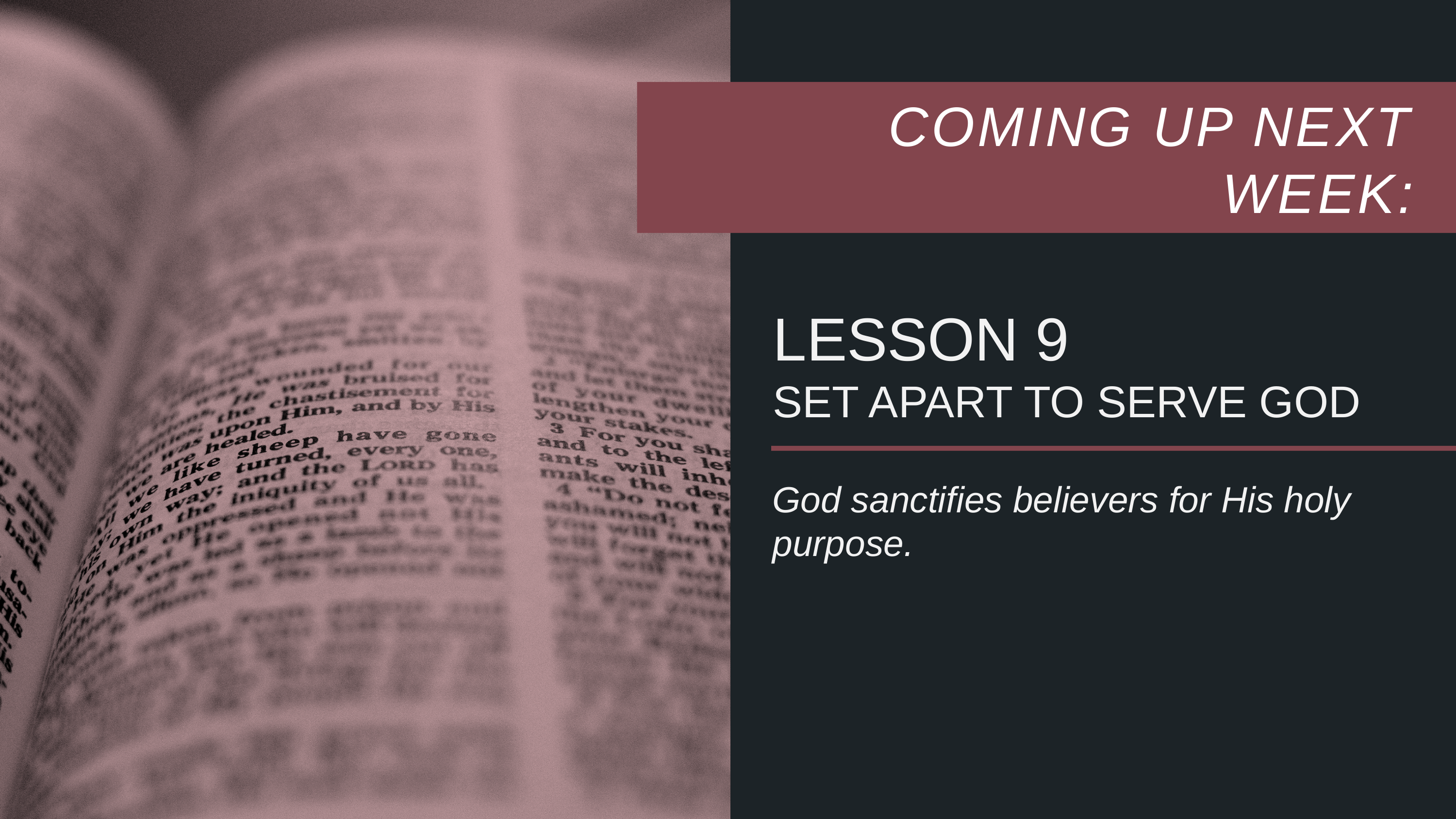

LESSON 9
SET APART TO SERVE GOD
God sanctifies believers for His holy purpose.